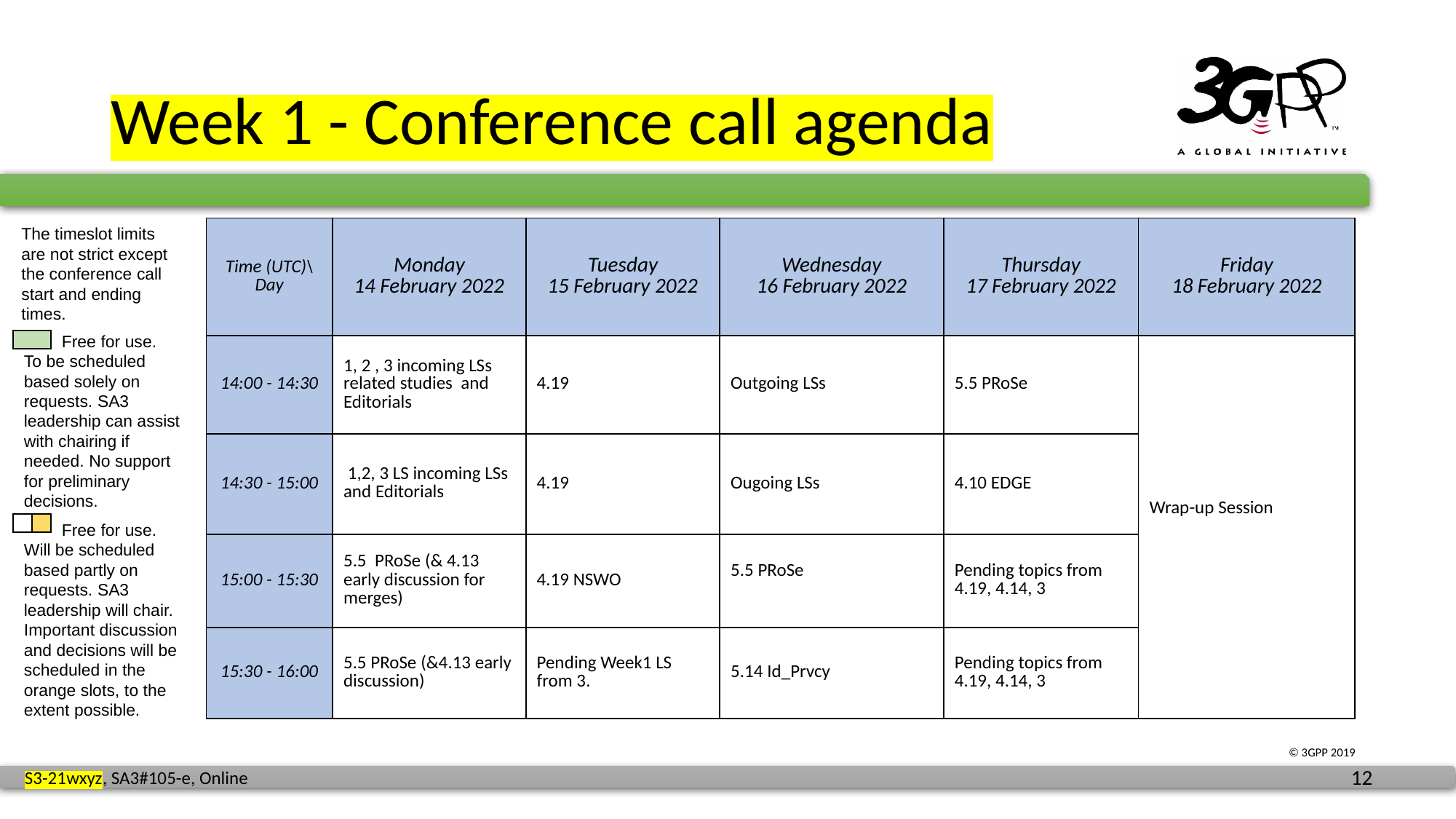

# Week 1 - Conference call agenda
The timeslot limits are not strict except the conference call start and ending times.
| Time (UTC)\Day | Monday 14 February 2022 | Tuesday 15 February 2022 | Wednesday 16 February 2022 | Thursday 17 February 2022 | Friday 18 February 2022 |
| --- | --- | --- | --- | --- | --- |
| 14:00 - 14:30 | 1, 2 , 3 incoming LSs related studies and Editorials | 4.19 | Outgoing LSs | 5.5 PRoSe | Wrap-up Session |
| 14:30 - 15:00 | 1,2, 3 LS incoming LSs and Editorials | 4.19 | Ougoing LSs | 4.10 EDGE | Wrap-up Session |
| 15:00 - 15:30 | 5.5 PRoSe (& 4.13 early discussion for merges) | 4.19 NSWO | 5.5 PRoSe | Pending topics from 4.19, 4.14, 3 |  |
| 15:30 - 16:00 | 5.5 PRoSe (&4.13 early discussion) | Pending Week1 LS from 3. | 5.14 Id\_Prvcy | Pending topics from 4.19, 4.14, 3 |  |
        Free for use.
To be scheduled based solely on requests. SA3 leadership can assist with chairing if needed. No support for preliminary decisions.

        Free for use.
Will be scheduled based partly on requests. SA3 leadership will chair. Important discussion and decisions will be scheduled in the orange slots, to the extent possible.